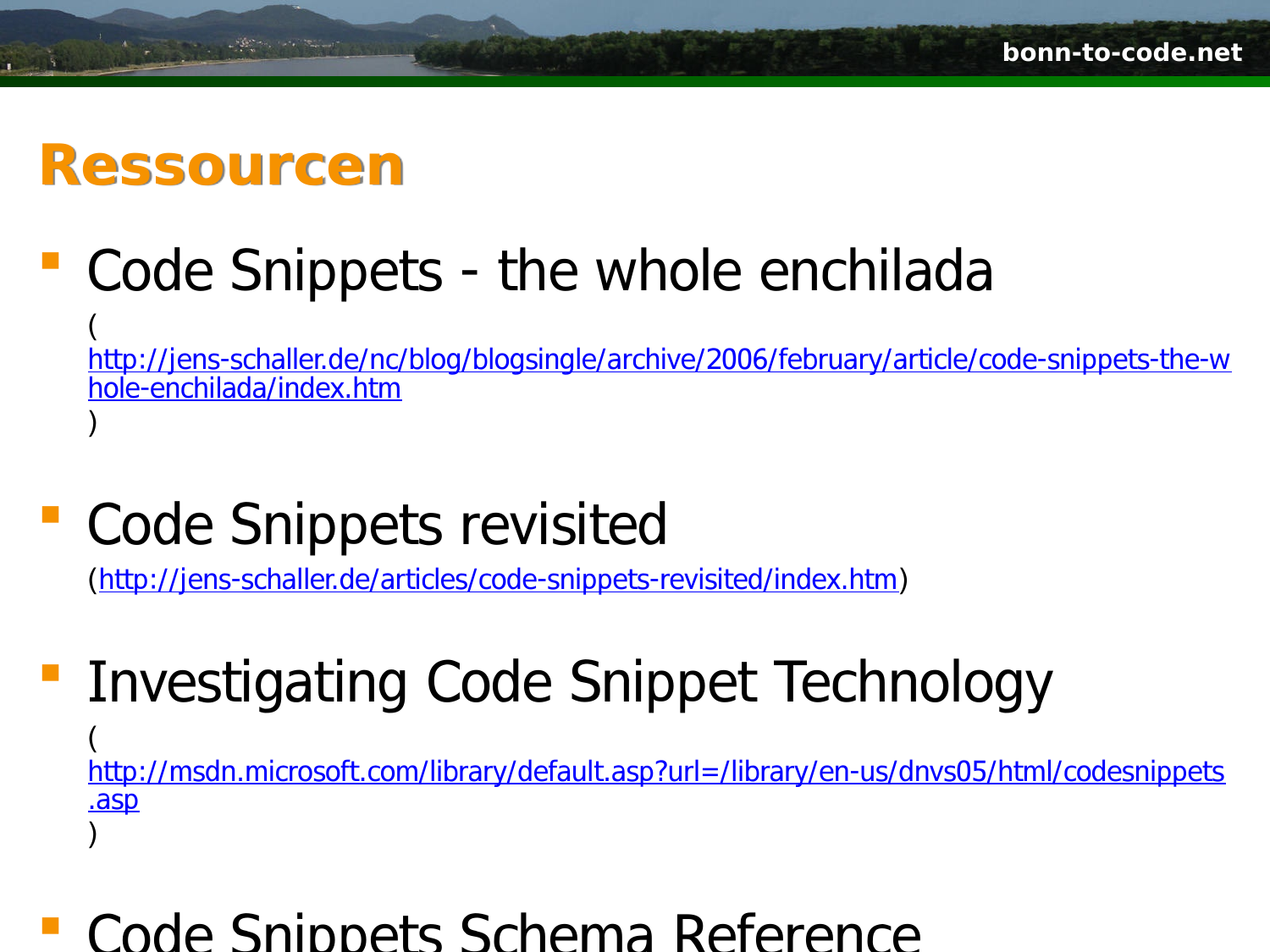

# Ressourcen
Code Snippets - the whole enchilada
	(http://jens-schaller.de/nc/blog/blogsingle/archive/2006/february/article/code-snippets-the-whole-enchilada/index.htm)

Code Snippets revisited
	(http://jens-schaller.de/articles/code-snippets-revisited/index.htm)

Investigating Code Snippet Technology
	(http://msdn.microsoft.com/library/default.asp?url=/library/en-us/dnvs05/html/codesnippets.asp)

Code Snippets Schema Reference
	(http://msdn2.microsoft.com/en-us/library/ms171418%28en-us,vs.80%29.aspx)